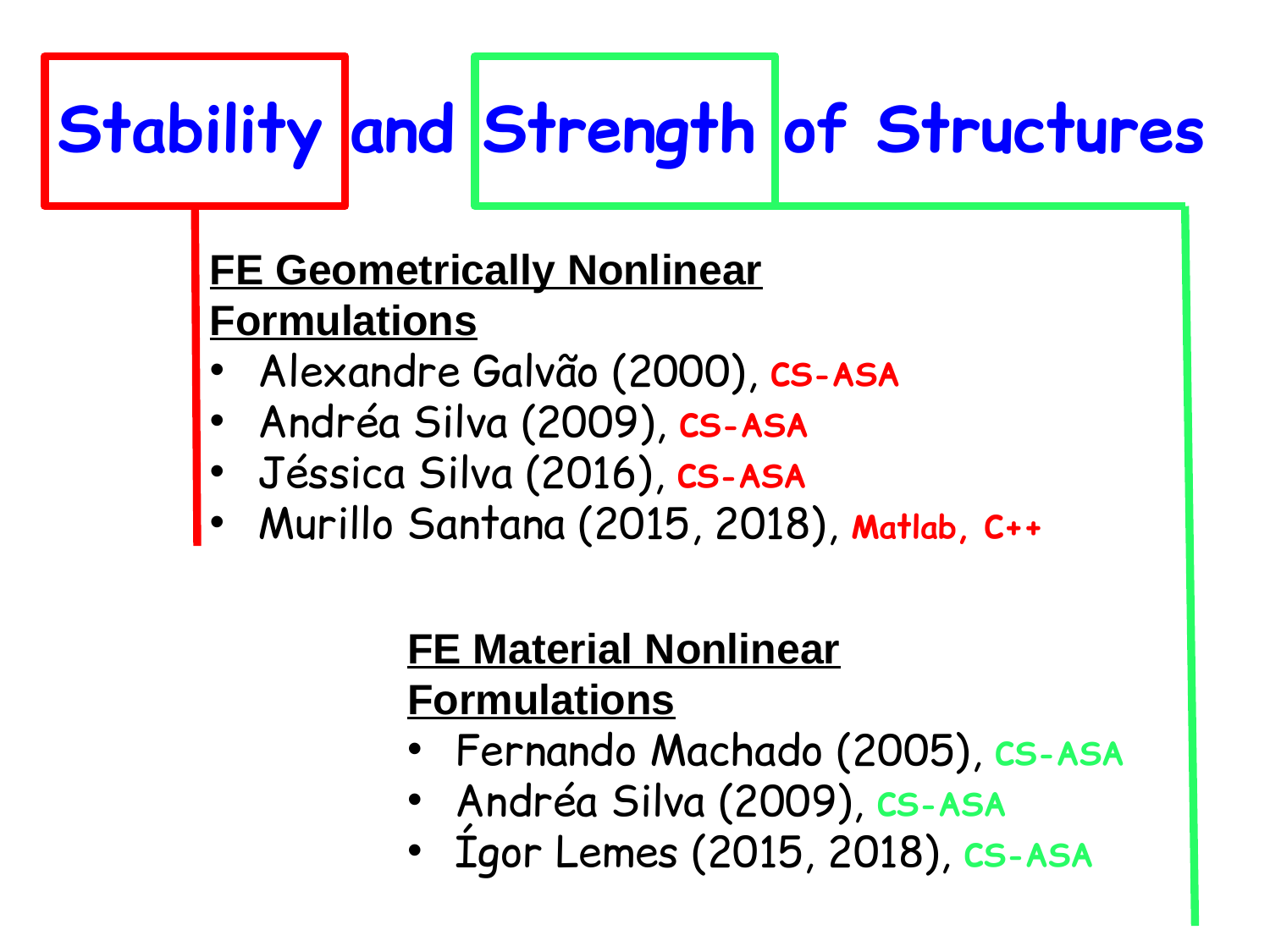

FE Geometrically Nonlinear
Formulations
Alexandre Galvão (2000), CS-ASA
Andréa Silva (2009), CS-ASA
Jéssica Silva (2016), CS-ASA
Murillo Santana (2015, 2018), Matlab, C++

FE Material Nonlinear
Formulations
Fernando Machado (2005), CS-ASA
Andréa Silva (2009), CS-ASA
Ígor Lemes (2015, 2018), CS-ASA
Stability and Strength of Structures